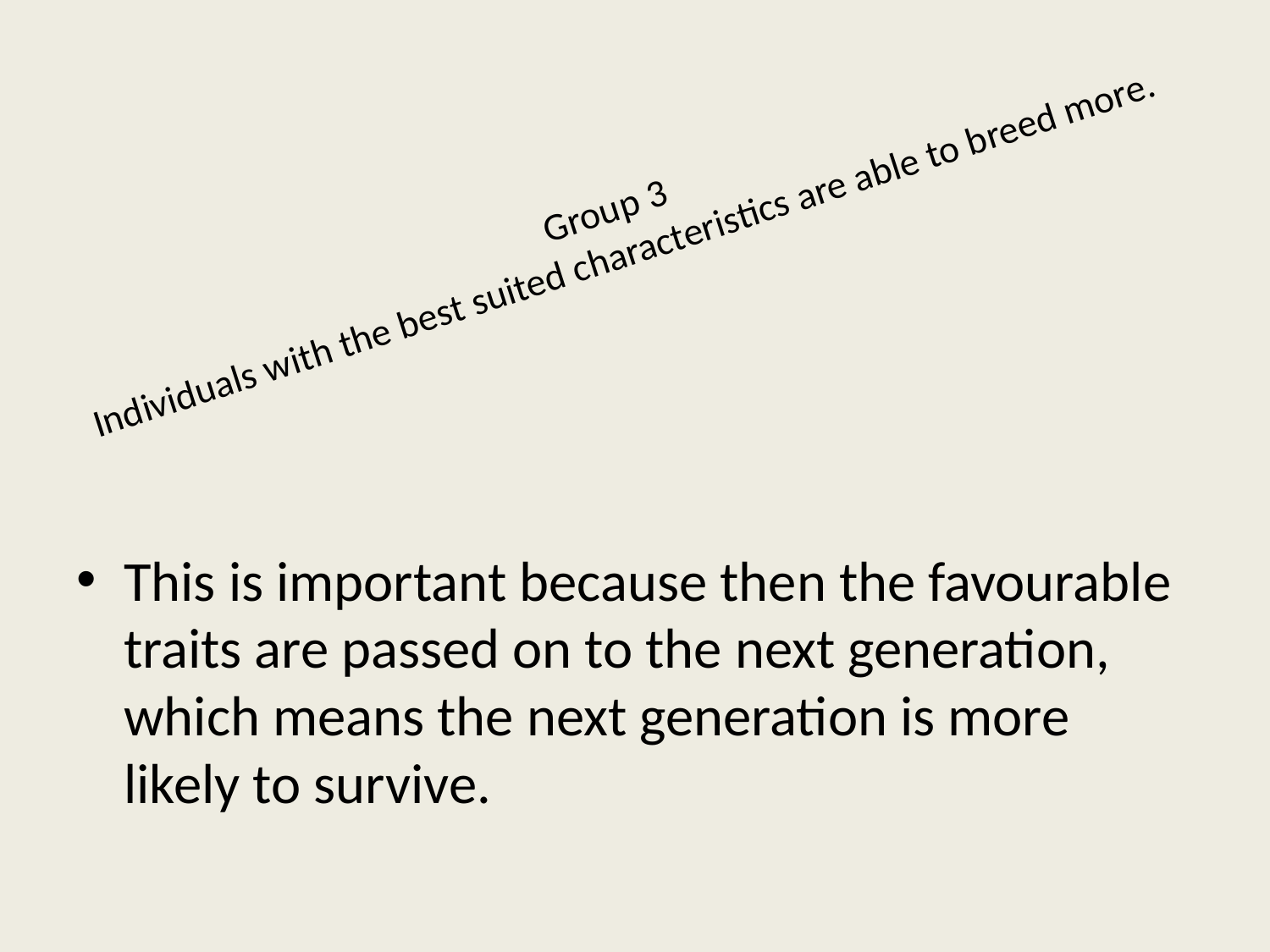

# Group 3 Individuals with the best suited characteristics are able to breed more.

This is important because then the favourable traits are passed on to the next generation, which means the next generation is more likely to survive.